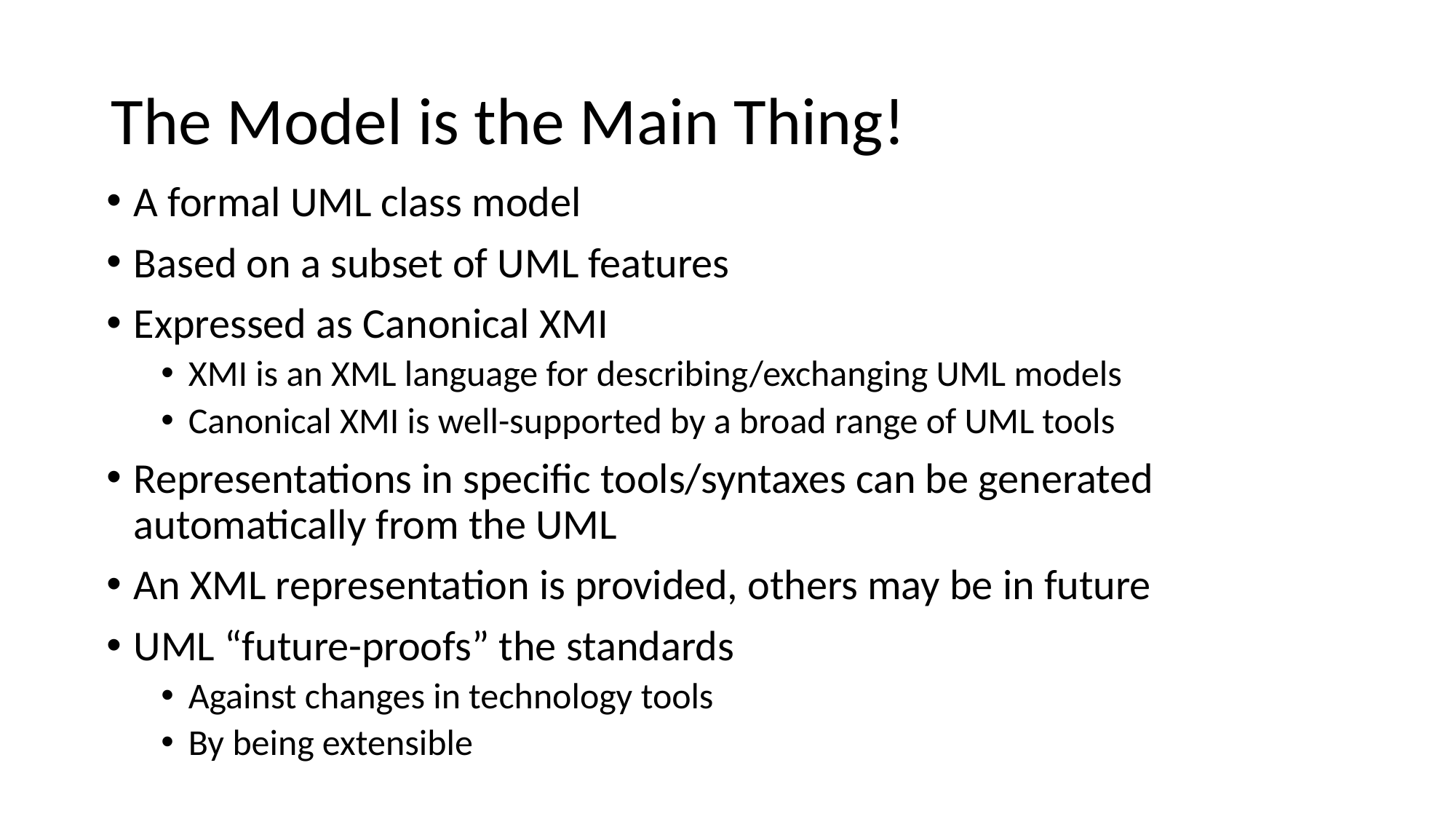

# The Model is the Main Thing!
A formal UML class model
Based on a subset of UML features
Expressed as Canonical XMI
XMI is an XML language for describing/exchanging UML models
Canonical XMI is well-supported by a broad range of UML tools
Representations in specific tools/syntaxes can be generated automatically from the UML
An XML representation is provided, others may be in future
UML “future-proofs” the standards
Against changes in technology tools
By being extensible